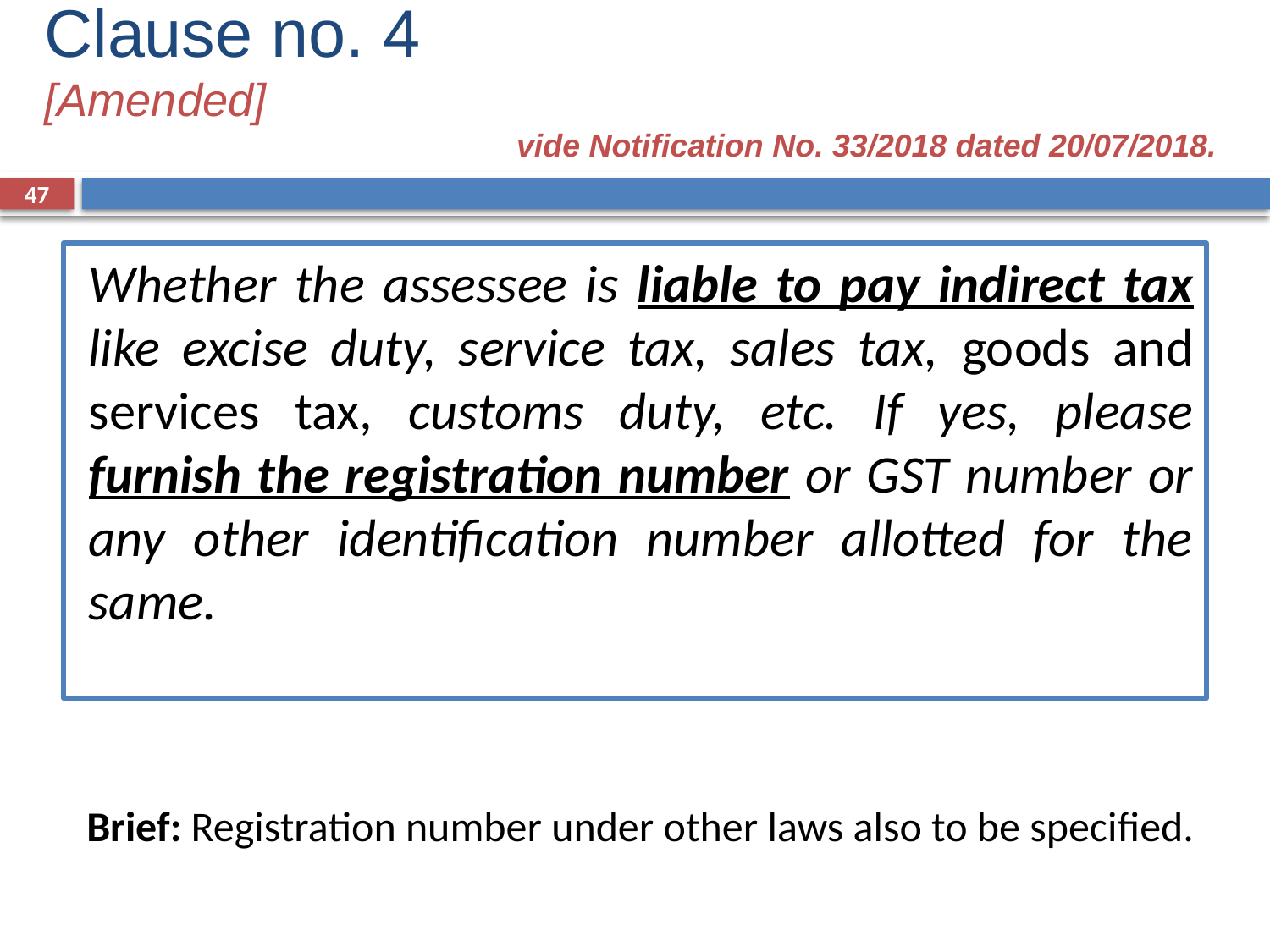

Clause no. 4                                               [Amended]
vide Notification No. 33/2018 dated 20/07/2018.

47
Whether the assessee is liable to pay indirect tax like excise duty, service tax, sales tax, goods and services tax, customs duty, etc. If yes, please furnish the registration number or GST number or any other identification number allotted for the same.
Brief: Registration number under other laws also to be specified.